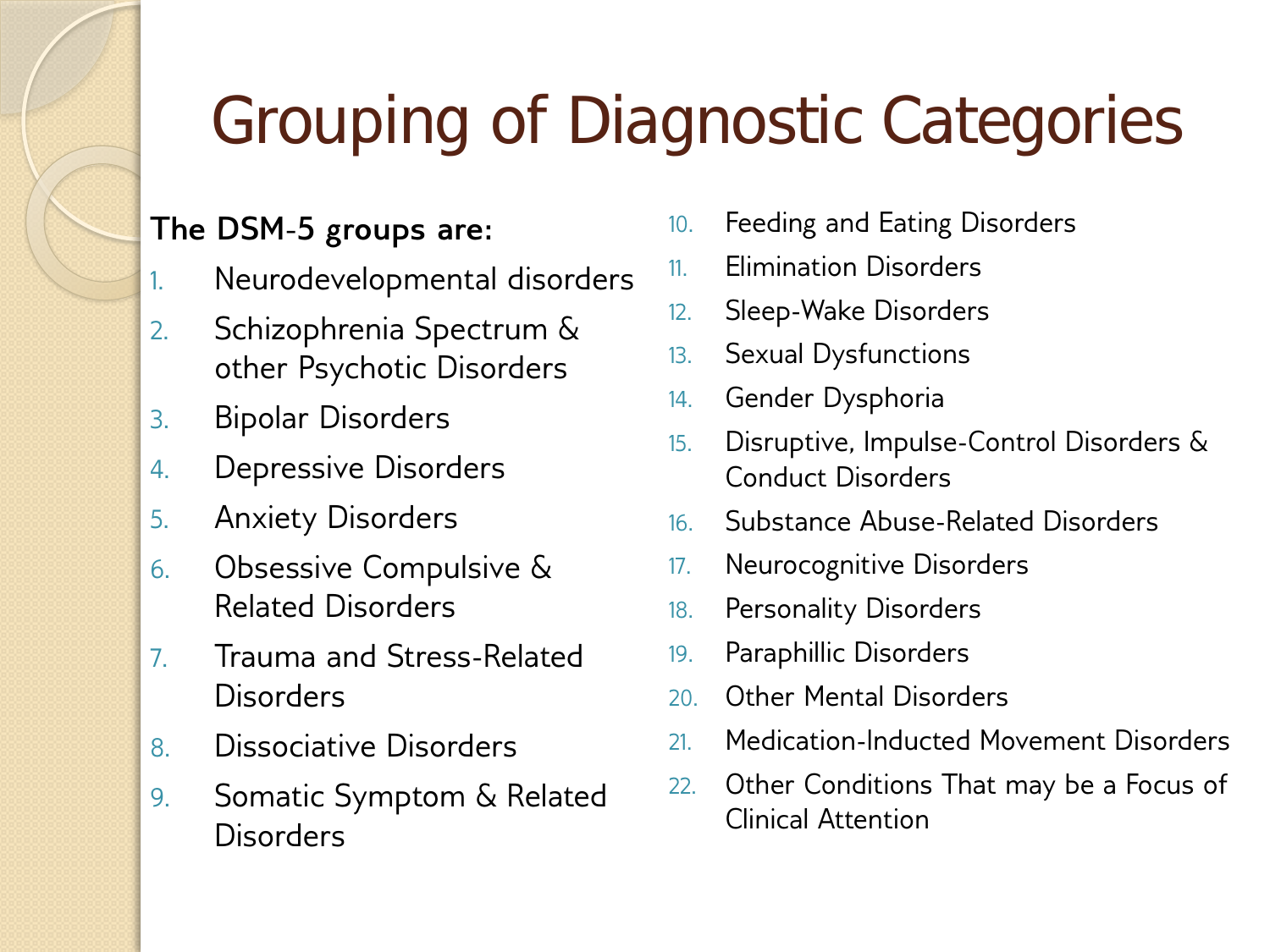

# Grouping of Diagnostic Categories
Feeding and Eating Disorders
Elimination Disorders
Sleep-Wake Disorders
Sexual Dysfunctions
Gender Dysphoria
Disruptive, Impulse-Control Disorders & Conduct Disorders
Substance Abuse-Related Disorders
Neurocognitive Disorders
Personality Disorders
Paraphillic Disorders
Other Mental Disorders
Medication-Inducted Movement Disorders
Other Conditions That may be a Focus of Clinical Attention

The DSM-5 groups are:
Neurodevelopmental disorders
Schizophrenia Spectrum & other Psychotic Disorders
Bipolar Disorders
Depressive Disorders
Anxiety Disorders
Obsessive Compulsive & Related Disorders
Trauma and Stress-Related Disorders
Dissociative Disorders
Somatic Symptom & Related Disorders